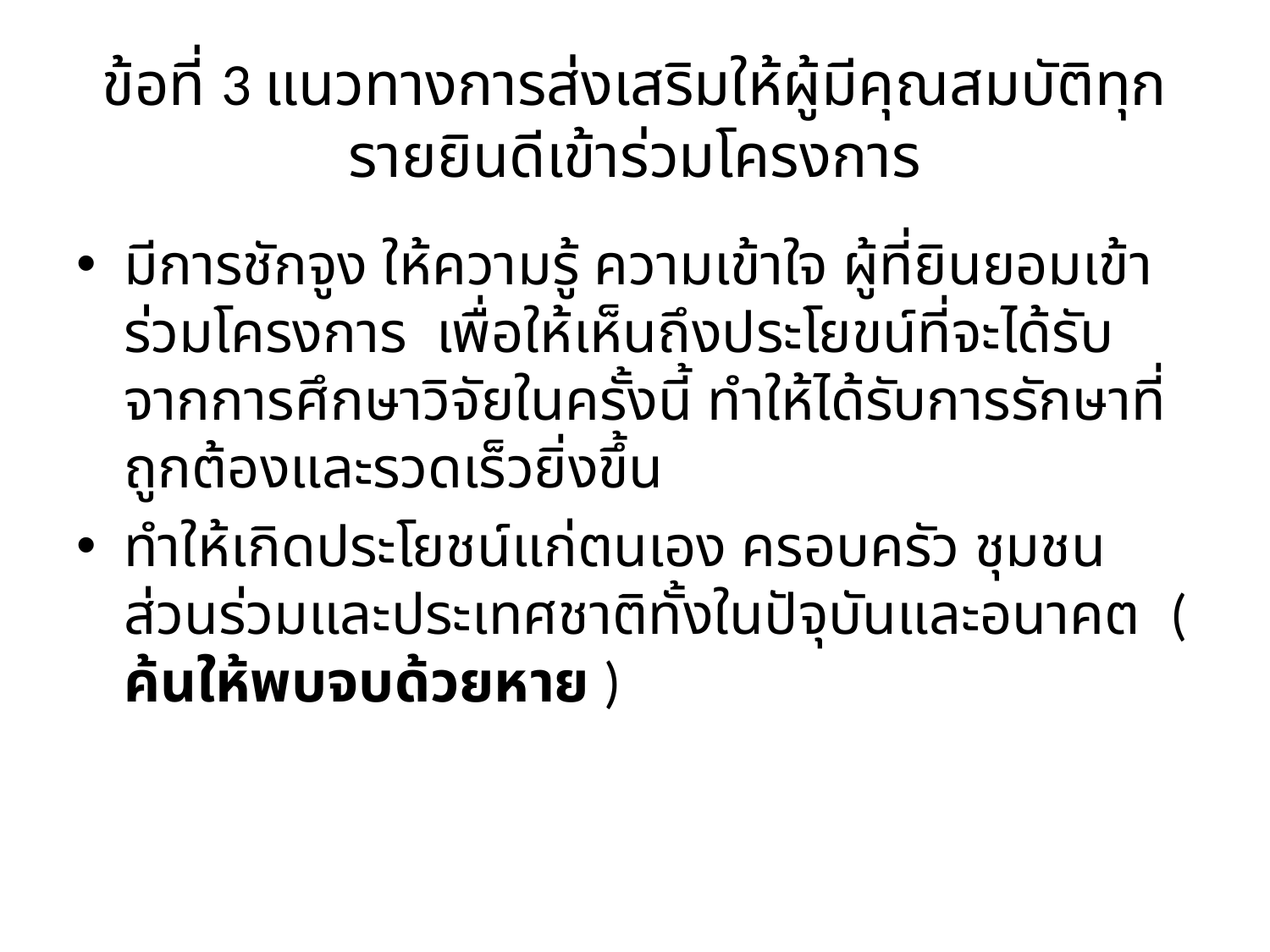

# ข้อที่ 3 แนวทางการส่งเสริมให้ผู้มีคุณสมบัติทุกรายยินดีเข้าร่วมโครงการ
มีการชักจูง ให้ความรู้ ความเข้าใจ ผู้ที่ยินยอมเข้าร่วมโครงการ  เพื่อให้เห็นถึงประโยขน์ที่จะได้รับจากการศึกษาวิจัยในครั้งนี้ ทำให้ได้รับการรักษาที่ถูกต้องและรวดเร็วยิ่งขึ้น
ทำให้เกิดประโยชน์แก่ตนเอง ครอบครัว ชุมชน  ส่วนร่วมและประเทศชาติทั้งในปัจุบันและอนาคต  ( ค้นให้พบจบด้วยหาย )